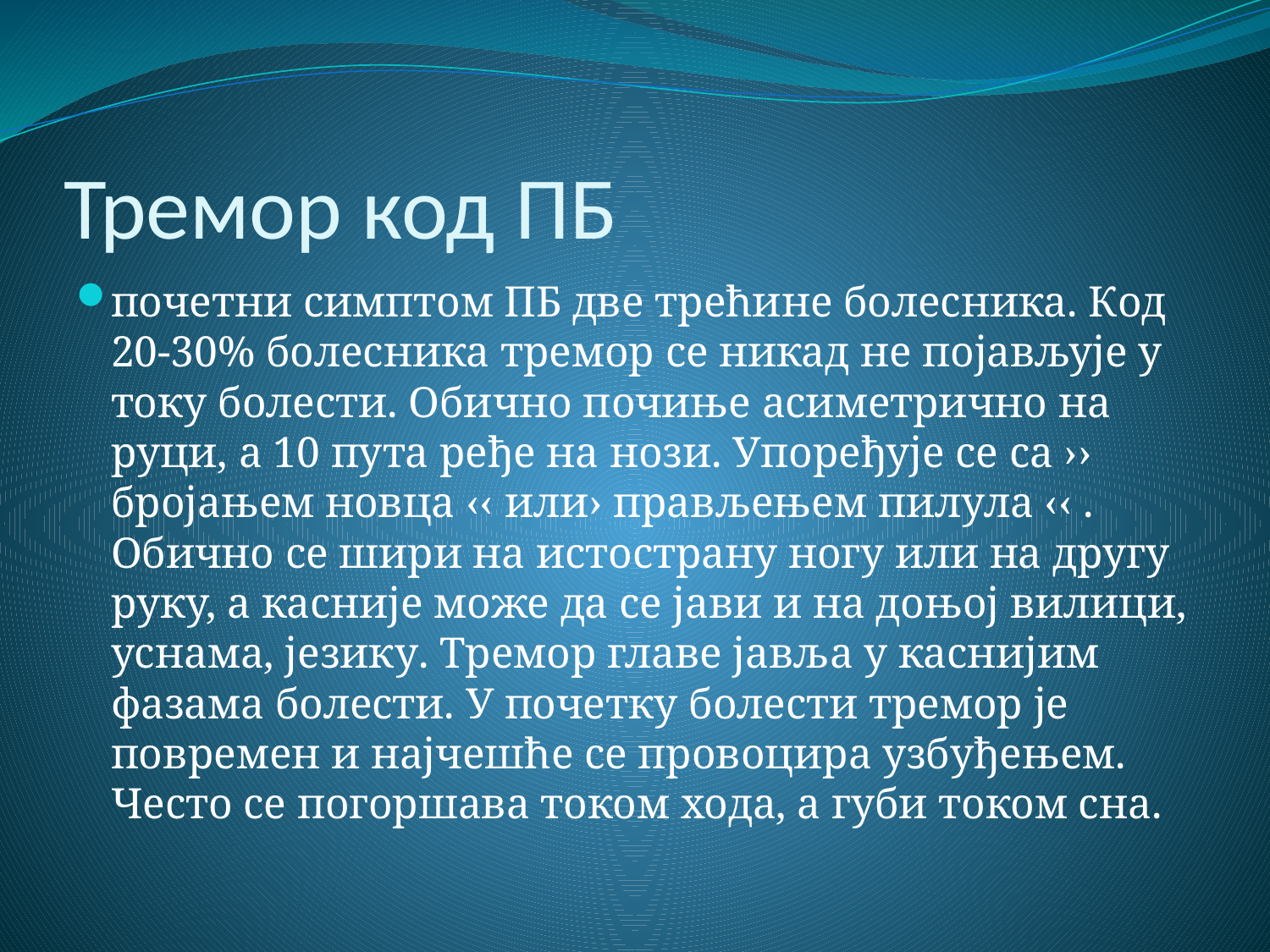

# Тремор код ПБ
почетни симптом ПБ две трећине болесника. Код 20-30% болесника тремор се никад не појављује у току болести. Обично почиње асиметрично на руци, а 10 пута ређе на нози. Упоређује се са ›› бројањем новца ‹‹ или› прављењем пилула ‹‹ . Обично се шири на истострану ногу или на другу руку, а касније може да се јави и на доњој вилици, уснама, језику. Тремор главе јавља у каснијим фазама болести. У почетку болести тремор је повремен и најчешће се провоцира узбуђењем. Често се погоршава током хода, а губи током сна.